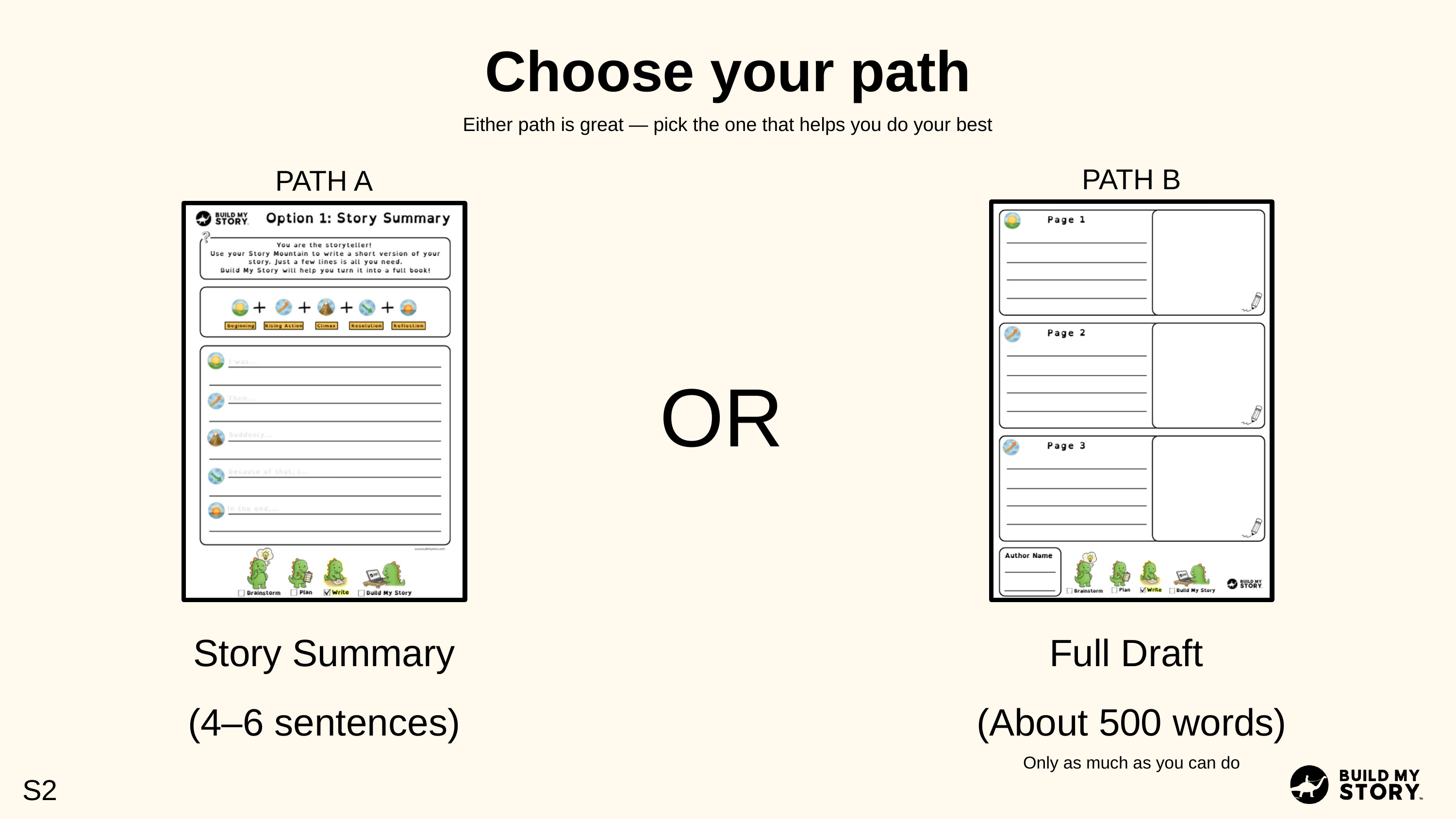

Choose your path
Either path is great — pick the one that helps you do your best
PATH B
PATH A

OR
Story Summary
(4–6 sentences)
Full Draft
(About 500 words)
Only as much as you can do

S2